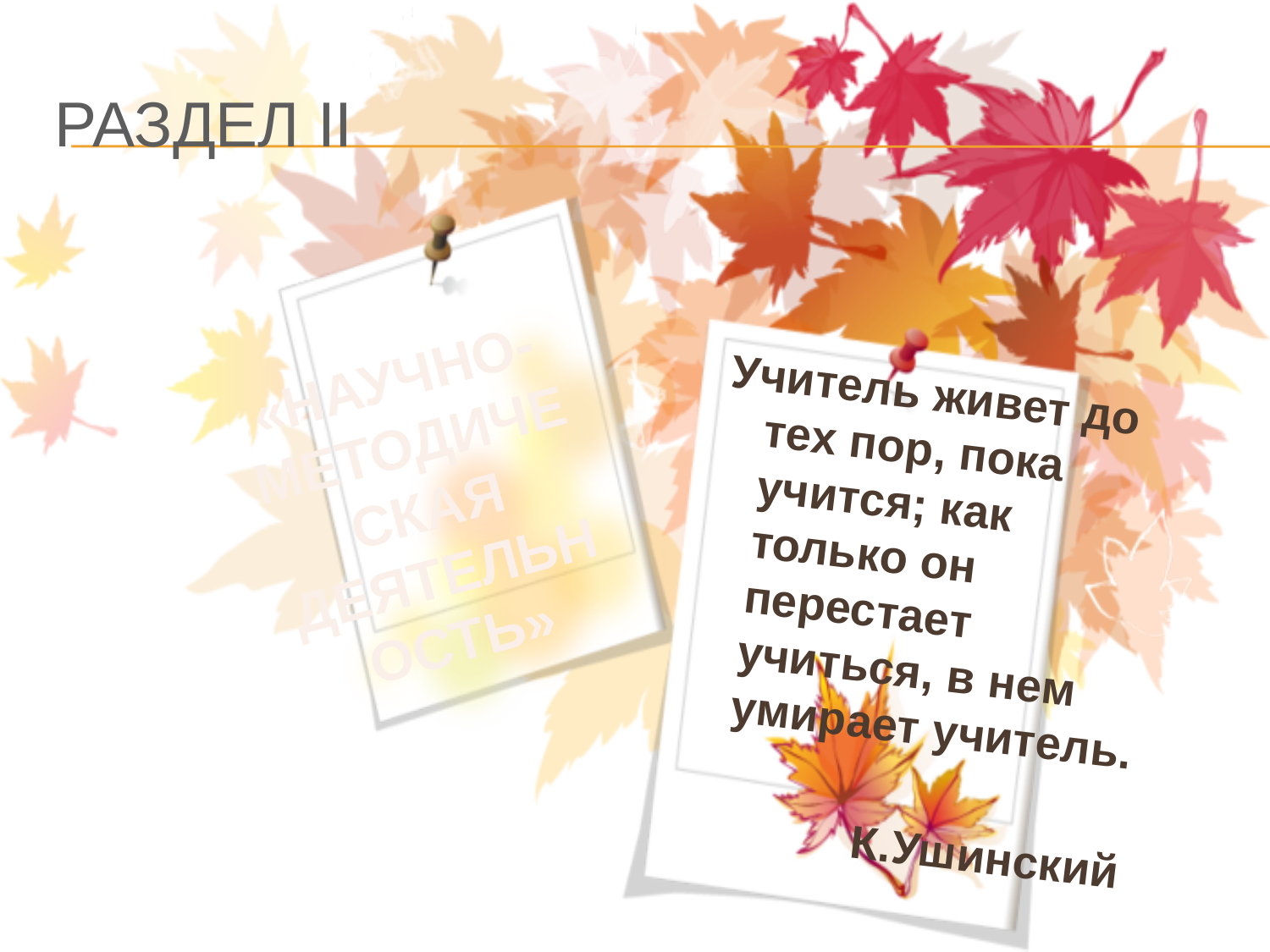

# Раздел II
«НАУЧНО-МЕТОДИЧЕСКАЯ ДЕЯТЕЛЬНОСТЬ»
Учитель живет до тех пор, пока учится; как только он перестает учиться, в нем умирает учитель.
                                           К.Ушинский